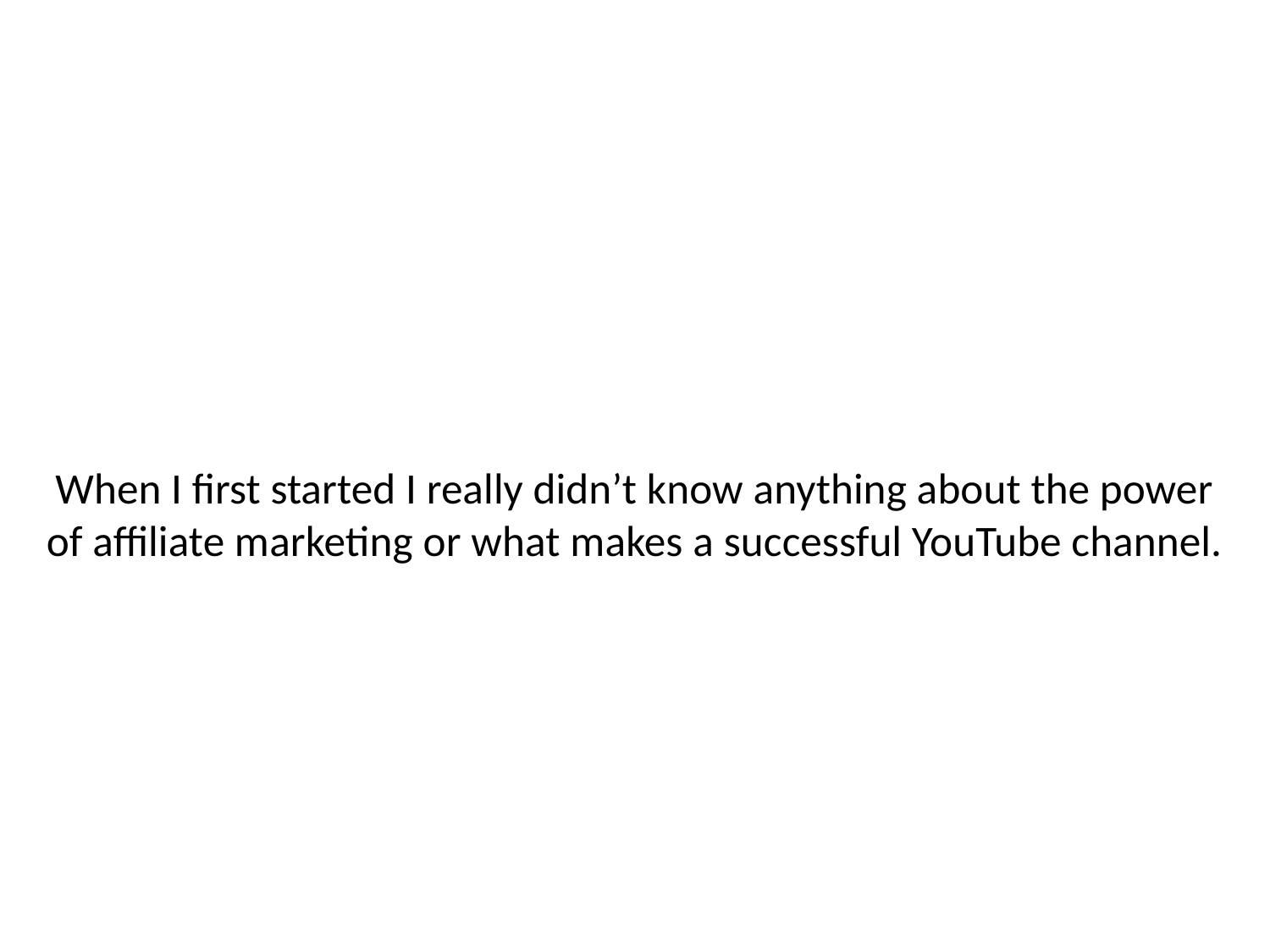

# When I first started I really didn’t know anything about the power of affiliate marketing or what makes a successful YouTube channel.